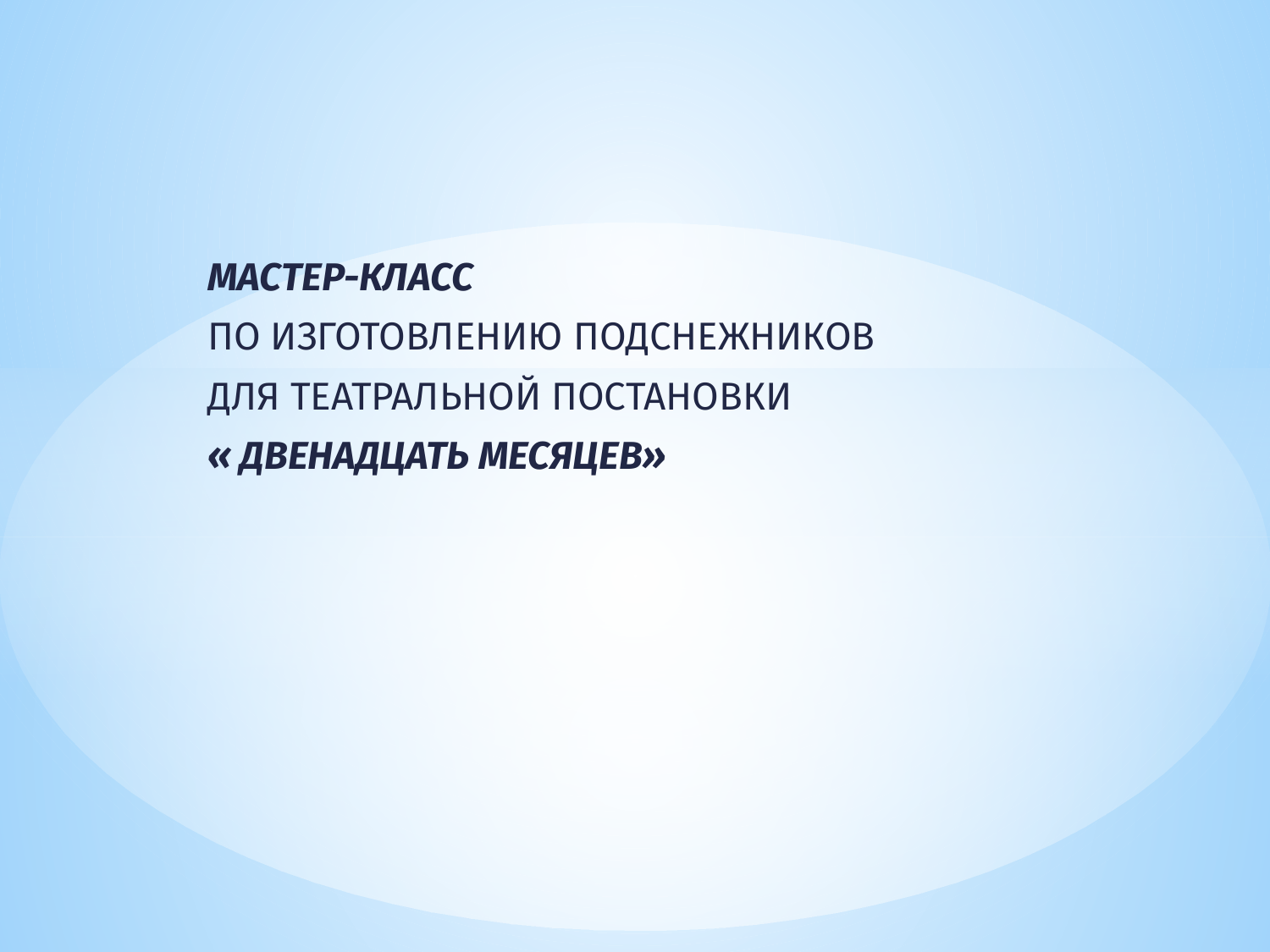

#

МАСТЕР-КЛАСС
ПО ИЗГОТОВЛЕНИЮ ПОДСНЕЖНИКОВ
ДЛЯ ТЕАТРАЛЬНОЙ ПОСТАНОВКИ
« ДВЕНАДЦАТЬ МЕСЯЦЕВ»